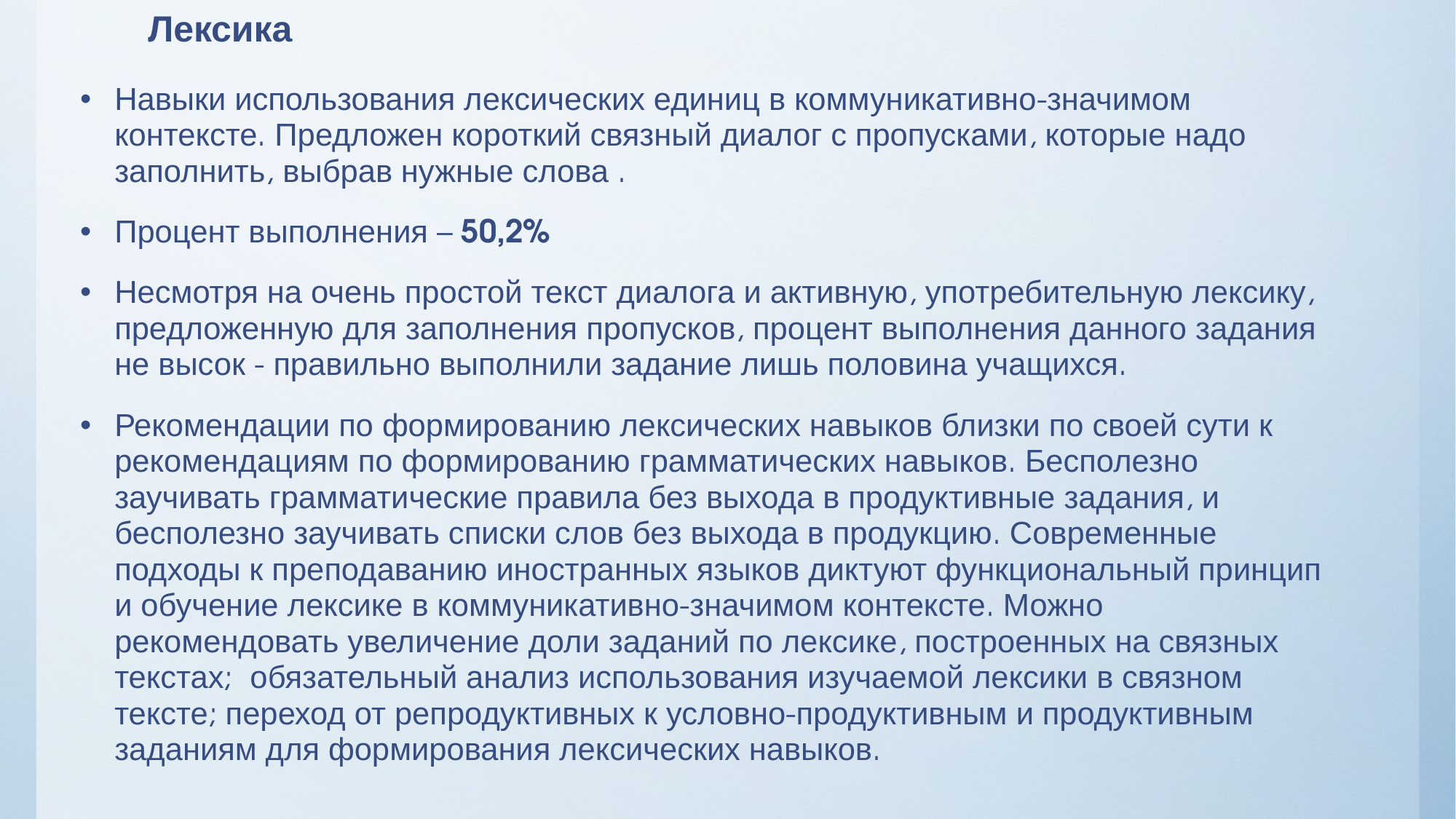

# Лексика
Навыки использования лексических единиц в коммуникативно-значимом контексте. Предложен короткий связный диалог с пропусками, которые надо заполнить, выбрав нужные слова .
Процент выполнения – 50,2%
Несмотря на очень простой текст диалога и активную, употребительную лексику, предложенную для заполнения пропусков, процент выполнения данного задания не высок - правильно выполнили задание лишь половина учащихся.
Рекомендации по формированию лексических навыков близки по своей сути к рекомендациям по формированию грамматических навыков. Бесполезно заучивать грамматические правила без выхода в продуктивные задания, и бесполезно заучивать списки слов без выхода в продукцию. Современные подходы к преподаванию иностранных языков диктуют функциональный принцип и обучение лексике в коммуникативно-значимом контексте. Можно рекомендовать увеличение доли заданий по лексике, построенных на связных текстах;  обязательный анализ использования изучаемой лексики в связном тексте; переход от репродуктивных к условно-продуктивным и продуктивным заданиям для формирования лексических навыков.